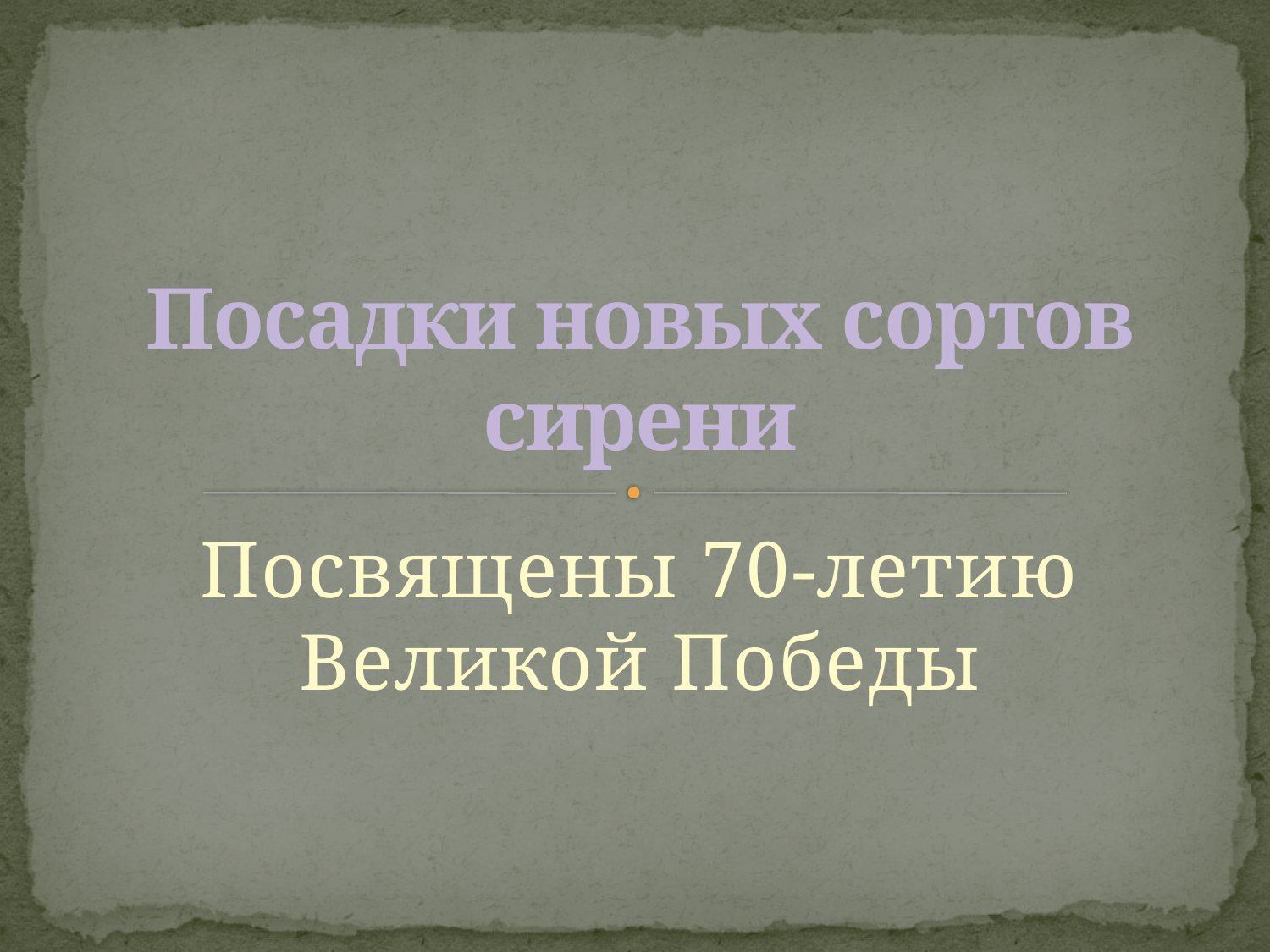

# Посадки новых сортов сирени
Посвящены 70-летию Великой Победы